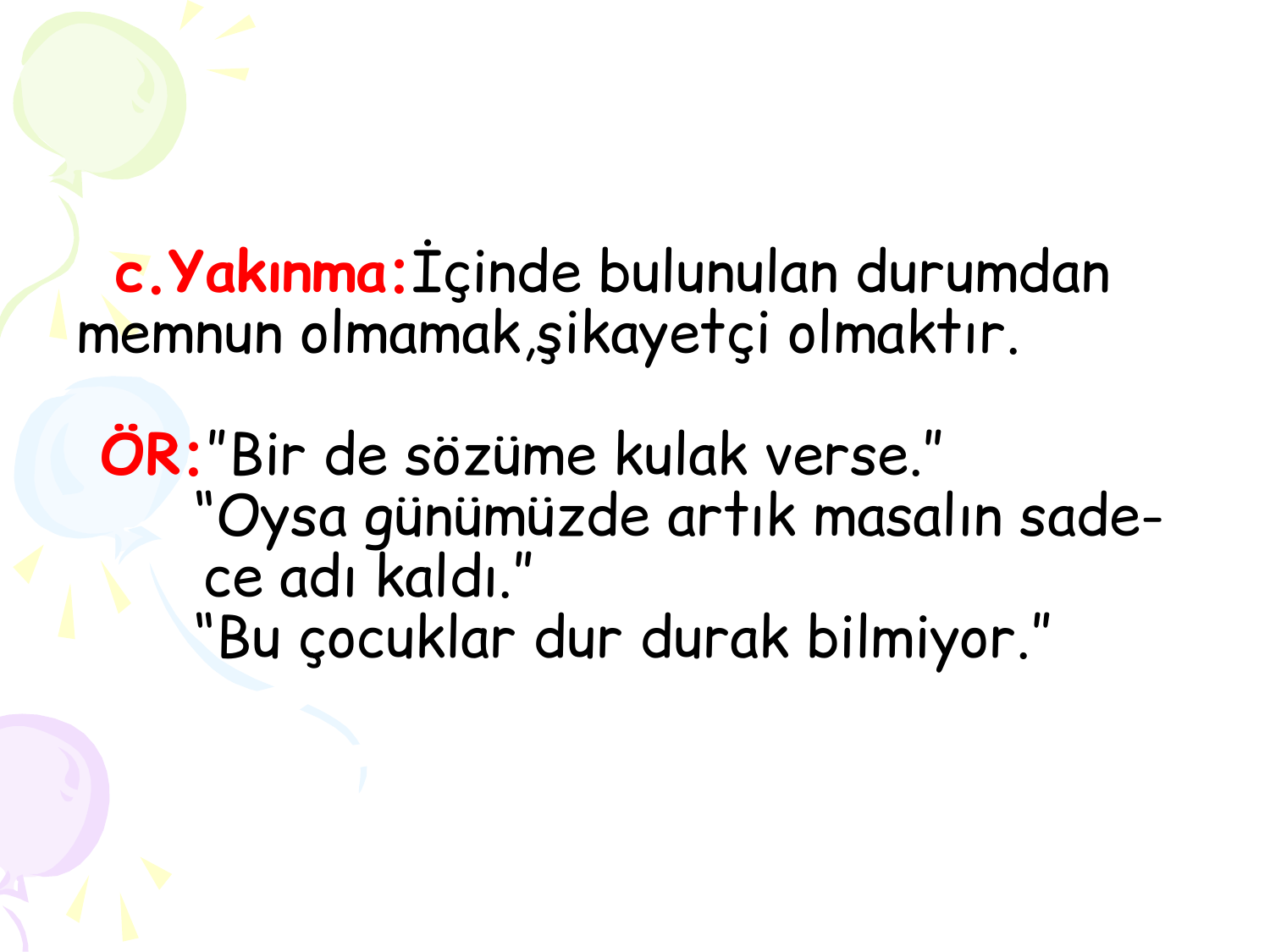

# c.Yakınma:İçinde bulunulan durumdan memnun olmamak,şikayetçi olmaktır. ÖR:”Bir de sözüme kulak verse.” “Oysa günümüzde artık masalın sade- 	ce adı kaldı.” “Bu çocuklar dur durak bilmiyor.”